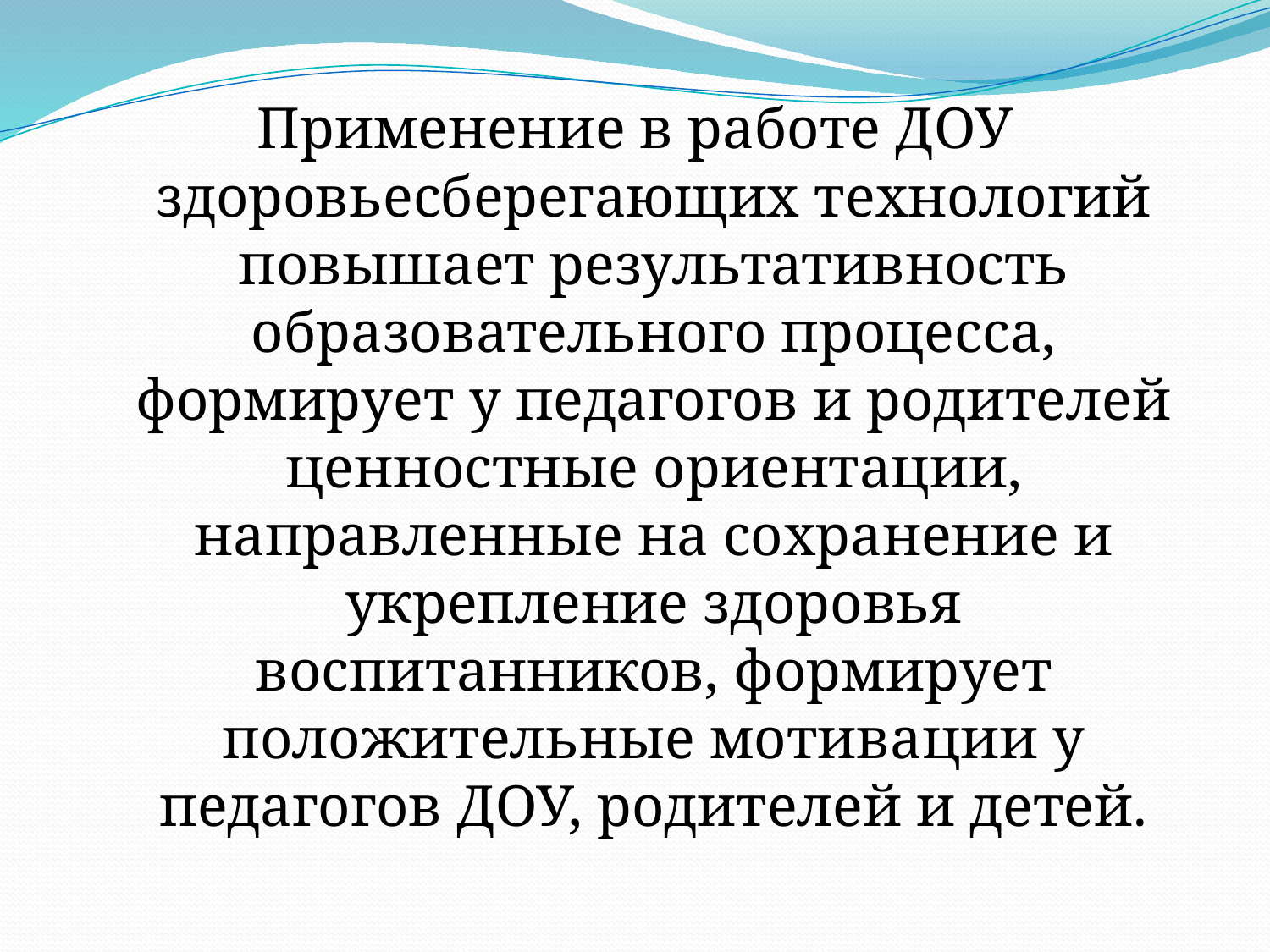

Применение в работе ДОУ здоровьесберегающих технологий повышает результативность образовательного процесса, формирует у педагогов и родителей ценностные ориентации, направленные на сохранение и укрепление здоровья воспитанников, формирует положительные мотивации у педагогов ДОУ, родителей и детей.
#